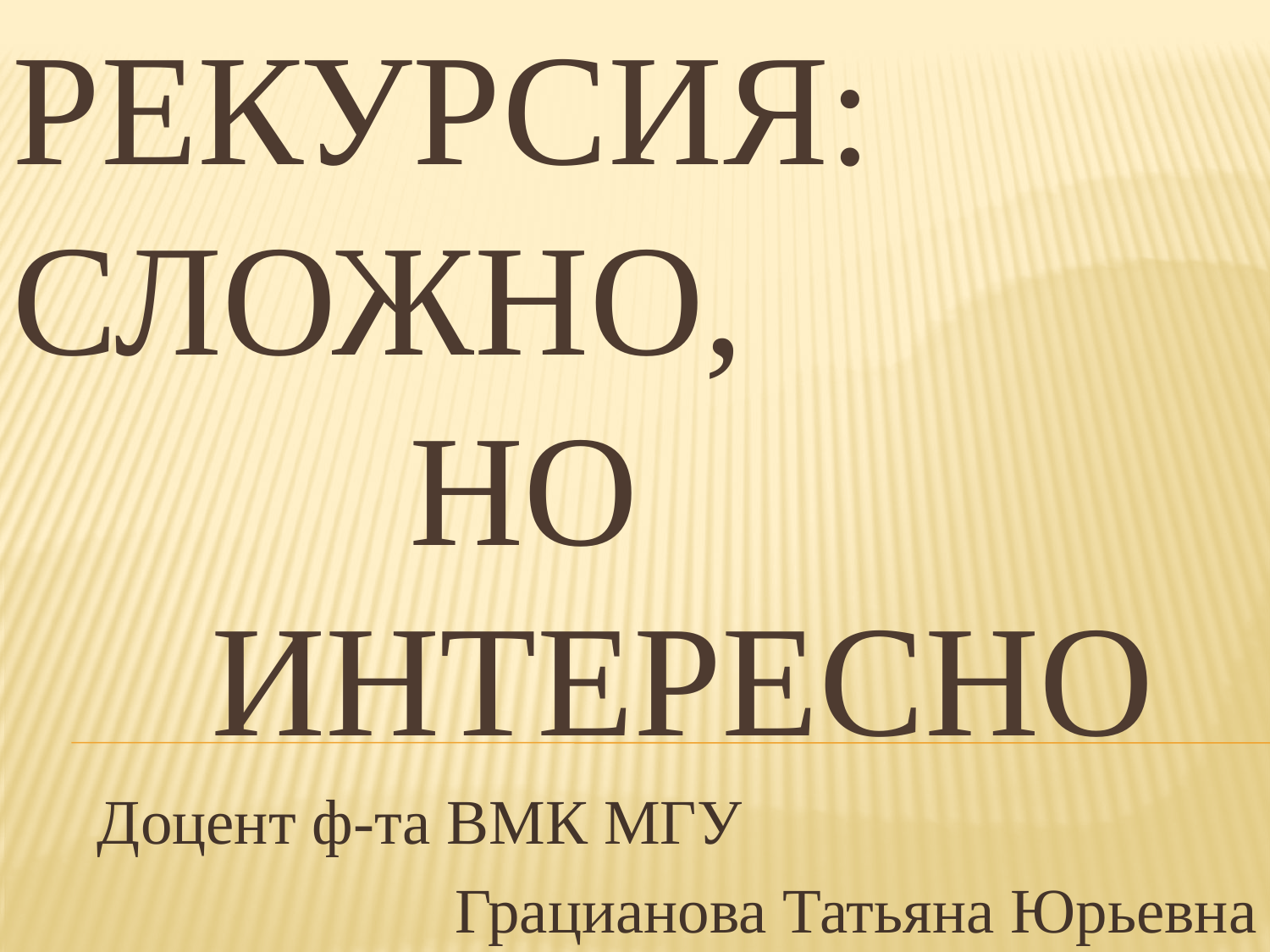

# Рекурсия: сложно, но интересно
Доцент ф-та ВМК МГУ
Грацианова Татьяна Юрьевна